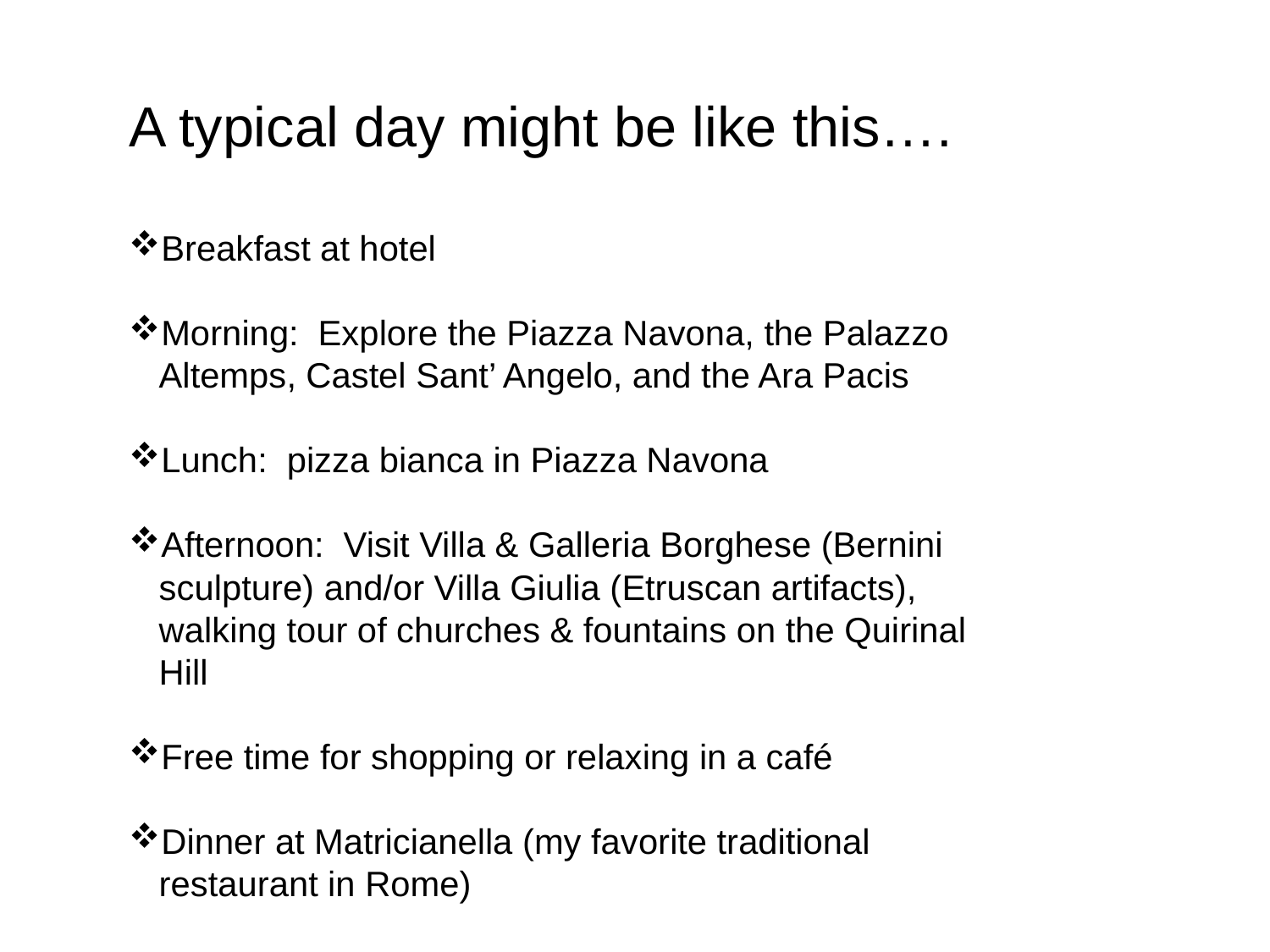

A typical day might be like this….

Breakfast at hotel

Morning:  Explore the Piazza Navona, the Palazzo Altemps, Castel Sant’ Angelo, and the Ara Pacis

Lunch:  pizza bianca in Piazza Navona

Afternoon:  Visit Villa & Galleria Borghese (Bernini sculpture) and/or Villa Giulia (Etruscan artifacts), walking tour of churches & fountains on the Quirinal Hill

Free time for shopping or relaxing in a café

Dinner at Matricianella (my favorite traditional restaurant in Rome)